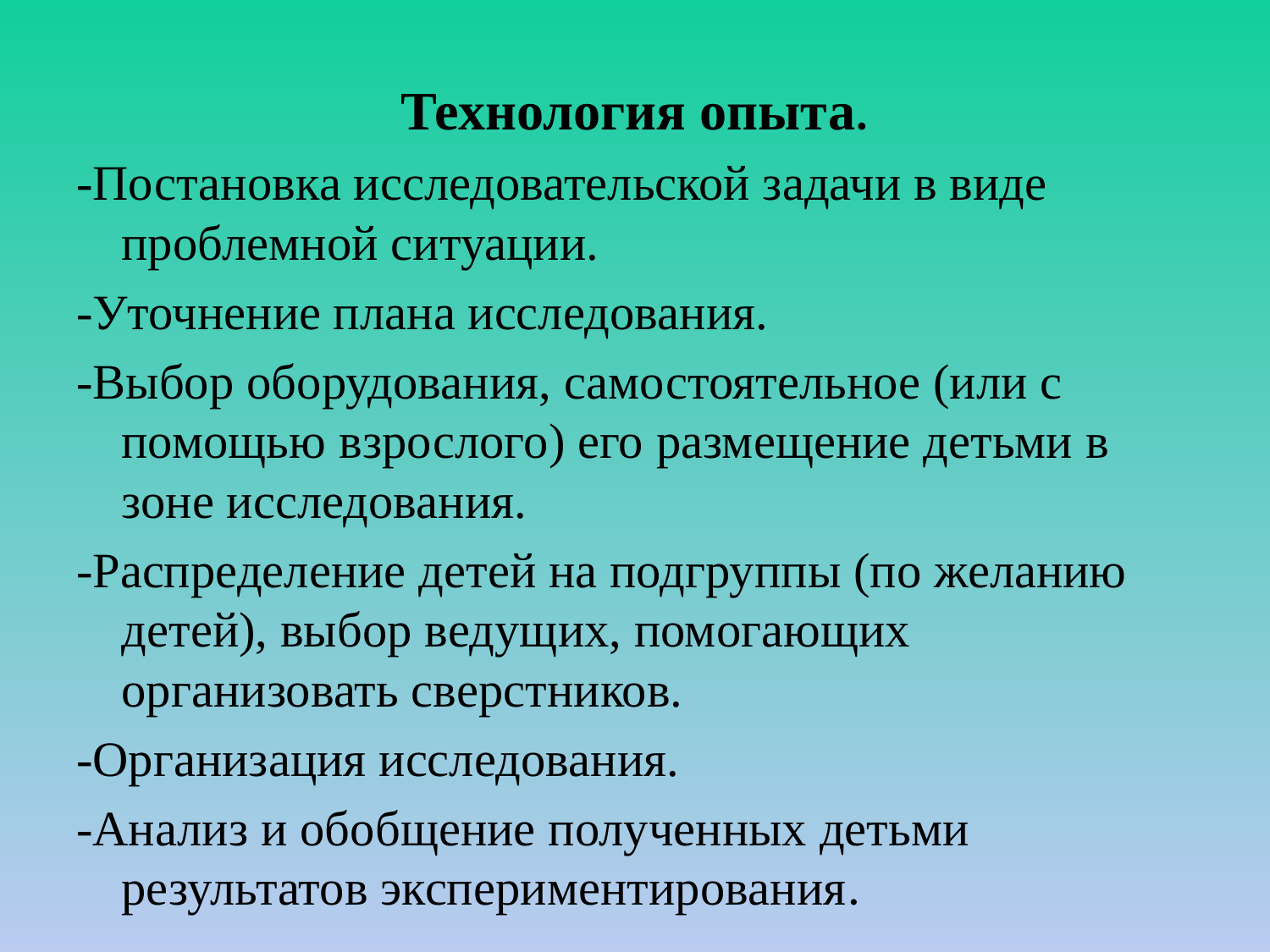

#
Технология опыта.
-Постановка исследовательской задачи в виде проблемной ситуации.
-Уточнение плана исследования.
-Выбор оборудования, самостоятельное (или с помощью взрослого) его размещение детьми в зоне исследования.
-Распределение детей на подгруппы (по желанию детей), выбор ведущих, помогающих организовать сверстников.
-Организация исследования.
-Анализ и обобщение полученных детьми результатов экспериментирования.